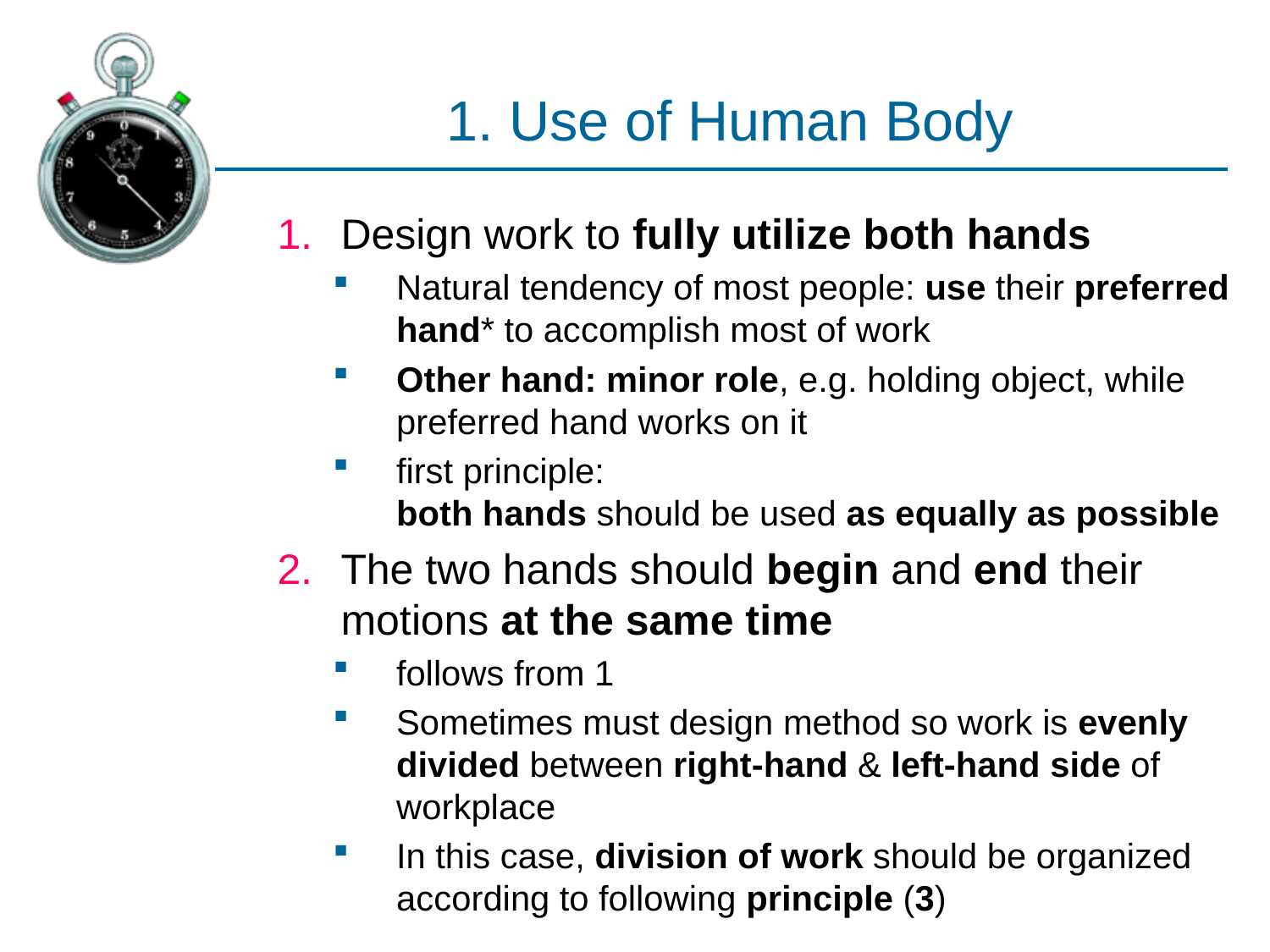

# 1. Use of Human Body
Design work to fully utilize both hands
Natural tendency of most people: use their preferred hand* to accomplish most of work
Other hand: minor role, e.g. holding object, while preferred hand works on it
first principle:
both hands should be used as equally as possible
The two hands should begin and end their motions at the same time
follows from 1
Sometimes must design method so work is evenly divided between right-hand & left-hand side of workplace
In this case, division of work should be organized according to following principle (3)